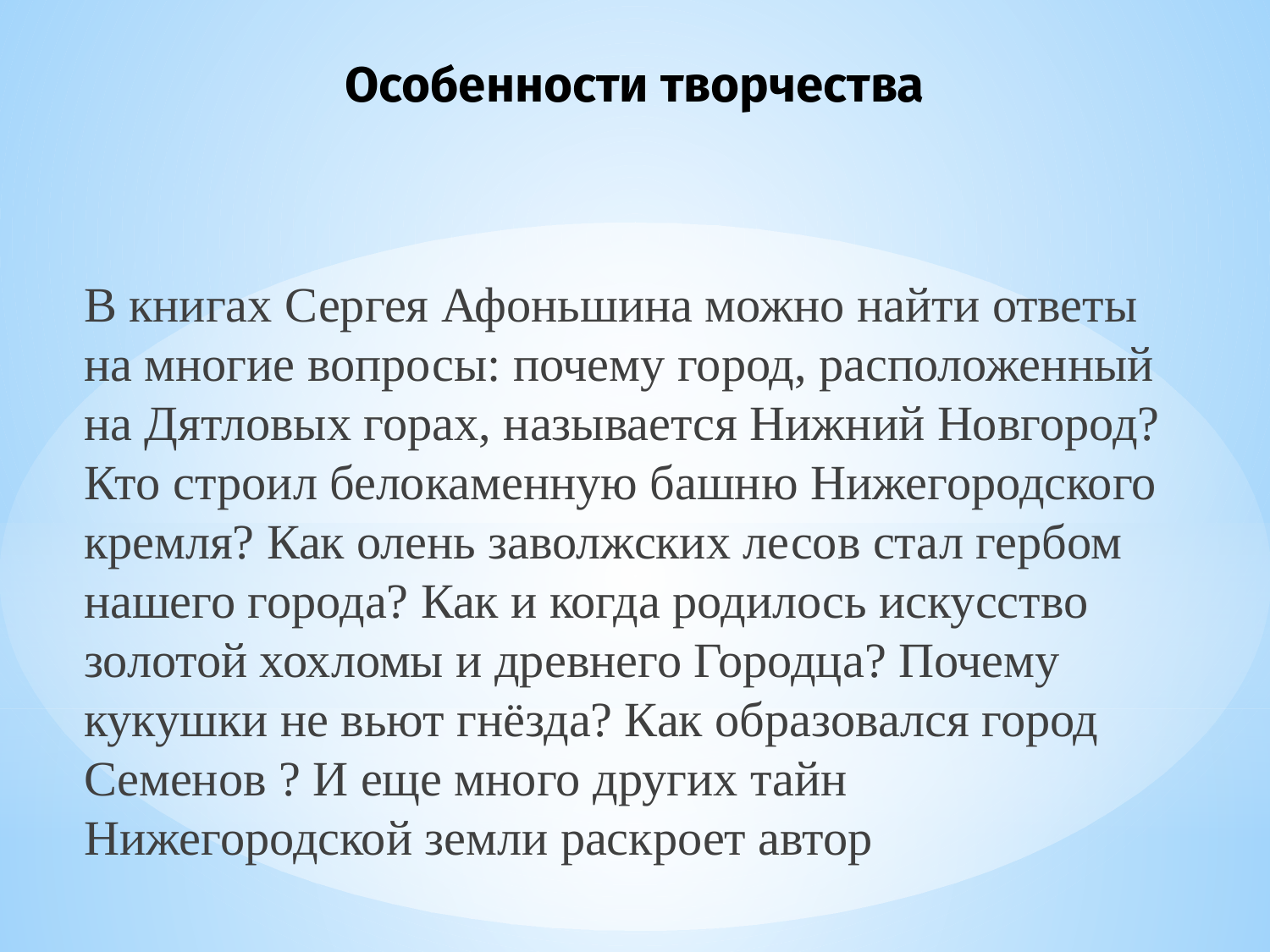

# Особенности творчества
В книгах Сергея Афоньшина можно найти ответы на многие вопросы: почему город, расположенный на Дятловых горах, называется Нижний Новгород? Кто строил белокаменную башню Нижегородского кремля? Как олень заволжских лесов стал гербом нашего города? Как и когда родилось искусство золотой хохломы и древнего Городца? Почему кукушки не вьют гнёзда? Как образовался город Семенов ? И еще много других тайн Нижегородской земли раскроет автор